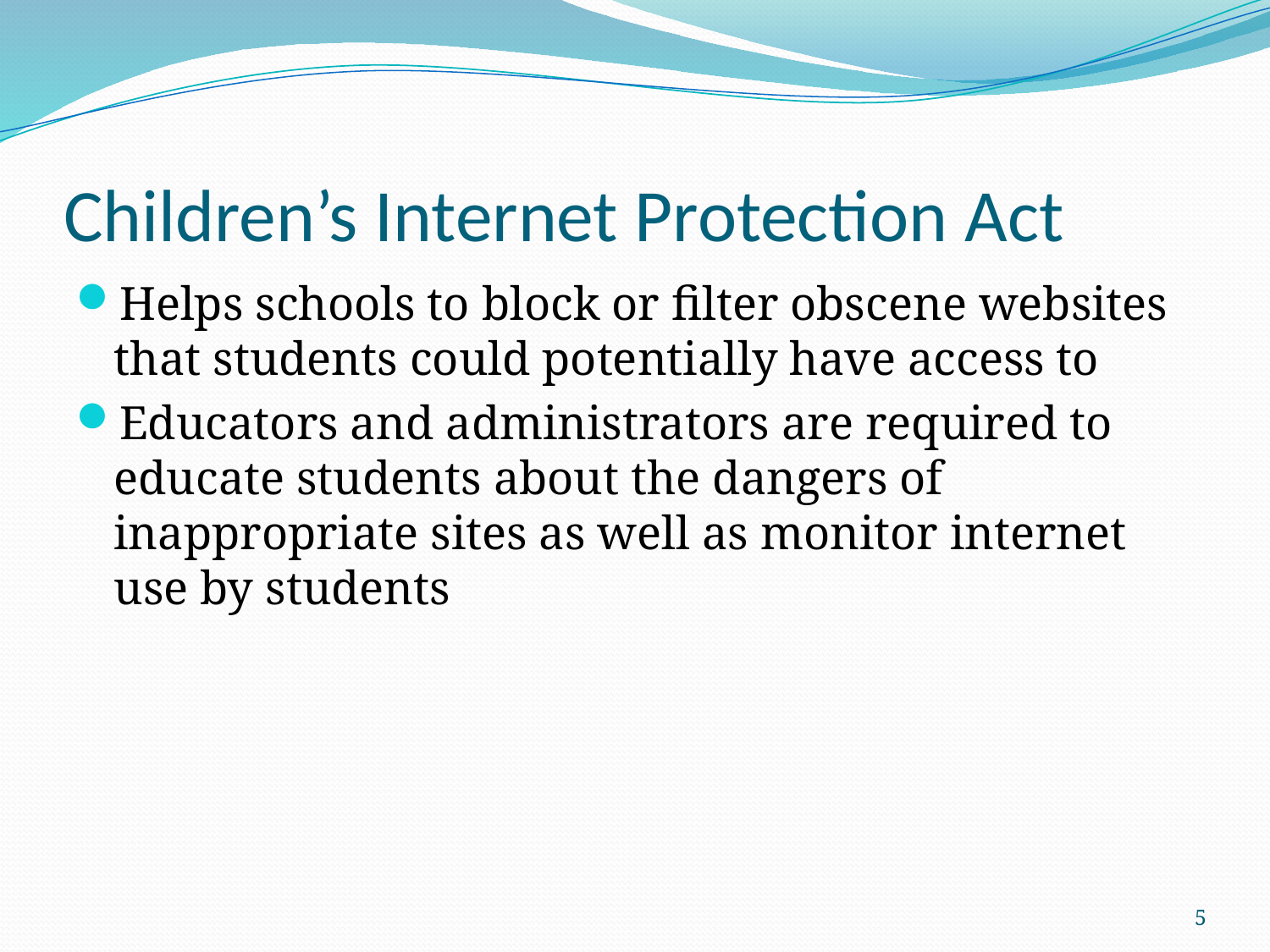

# Children’s Internet Protection Act
Helps schools to block or filter obscene websites that students could potentially have access to
Educators and administrators are required to educate students about the dangers of inappropriate sites as well as monitor internet use by students

5